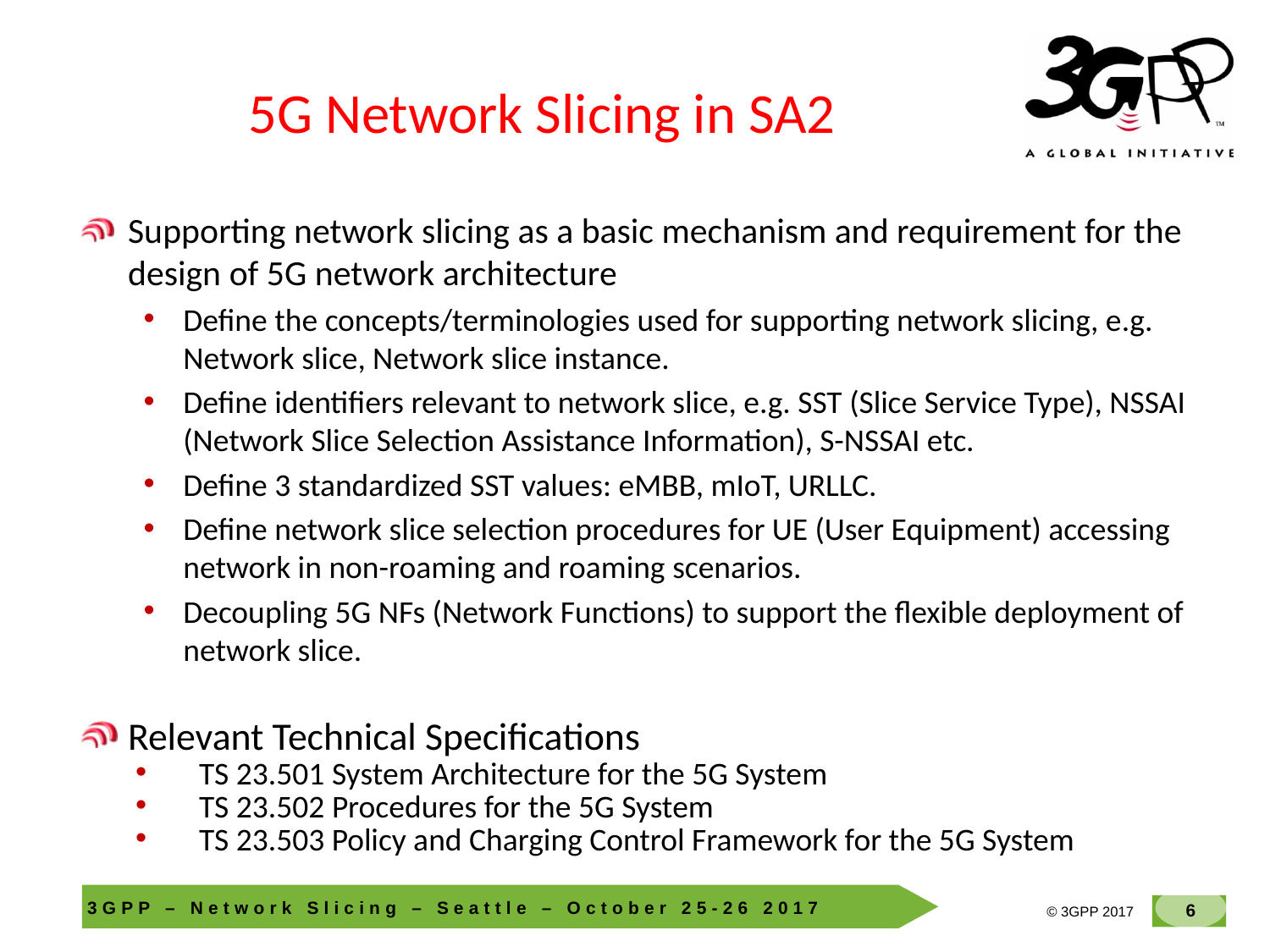

# 5G Network Slicing in SA2
Supporting network slicing as a basic mechanism and requirement for the design of 5G network architecture
Define the concepts/terminologies used for supporting network slicing, e.g. Network slice, Network slice instance.
Define identifiers relevant to network slice, e.g. SST (Slice Service Type), NSSAI (Network Slice Selection Assistance Information), S-NSSAI etc.
Define 3 standardized SST values: eMBB, mIoT, URLLC.
Define network slice selection procedures for UE (User Equipment) accessing network in non-roaming and roaming scenarios.
Decoupling 5G NFs (Network Functions) to support the flexible deployment of network slice.

Relevant Technical Specifications
TS 23.501 System Architecture for the 5G System
TS 23.502 Procedures for the 5G System
TS 23.503 Policy and Charging Control Framework for the 5G System